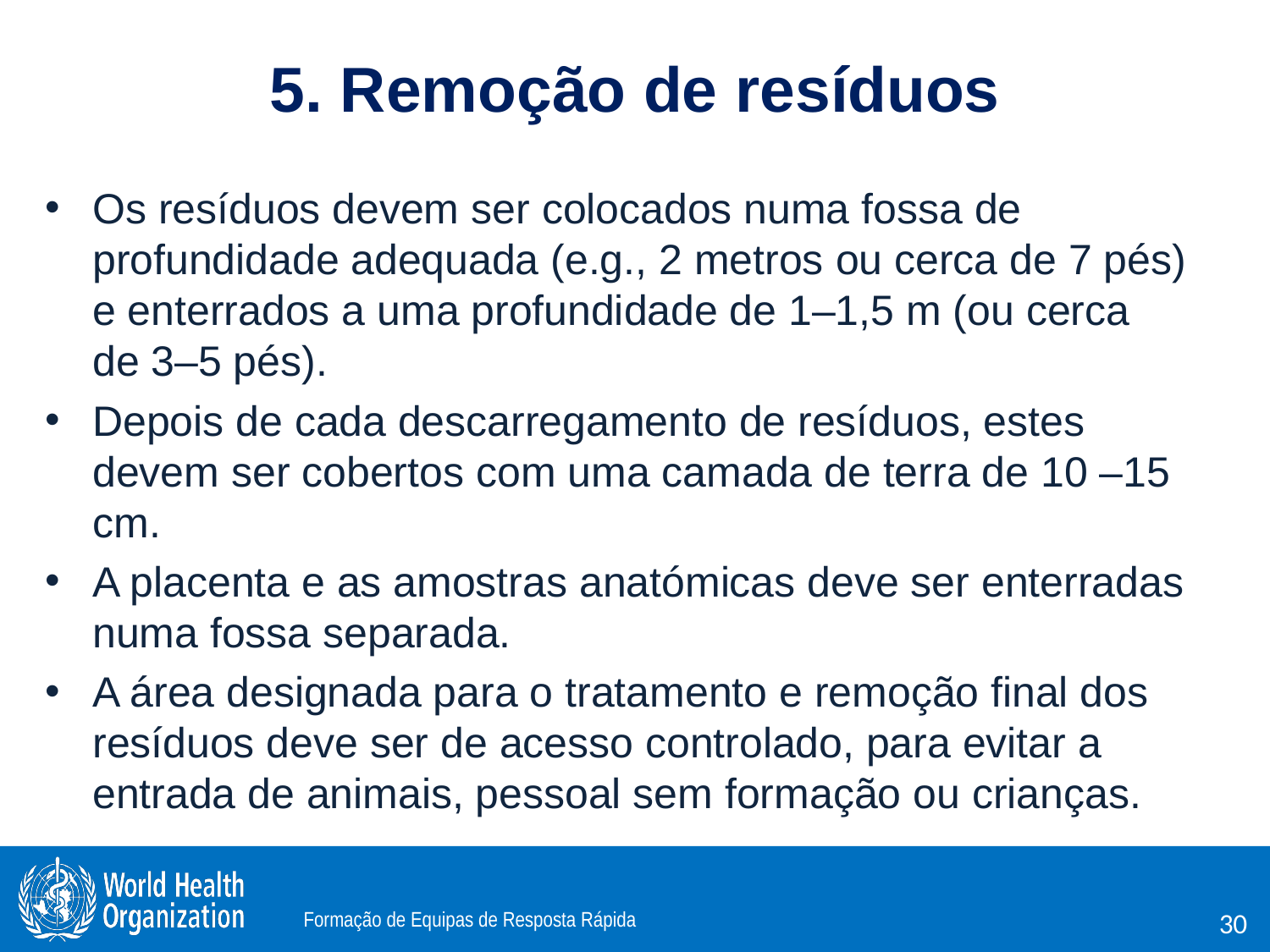

5. Remoção de resíduos
Os resíduos devem ser colocados numa fossa de profundidade adequada (e.g., 2 metros ou cerca de 7 pés) e enterrados a uma profundidade de 1–1,5 m (ou cerca de 3–5 pés).
Depois de cada descarregamento de resíduos, estes devem ser cobertos com uma camada de terra de 10 –15 cm.
A placenta e as amostras anatómicas deve ser enterradas numa fossa separada.
A área designada para o tratamento e remoção final dos resíduos deve ser de acesso controlado, para evitar a entrada de animais, pessoal sem formação ou crianças.